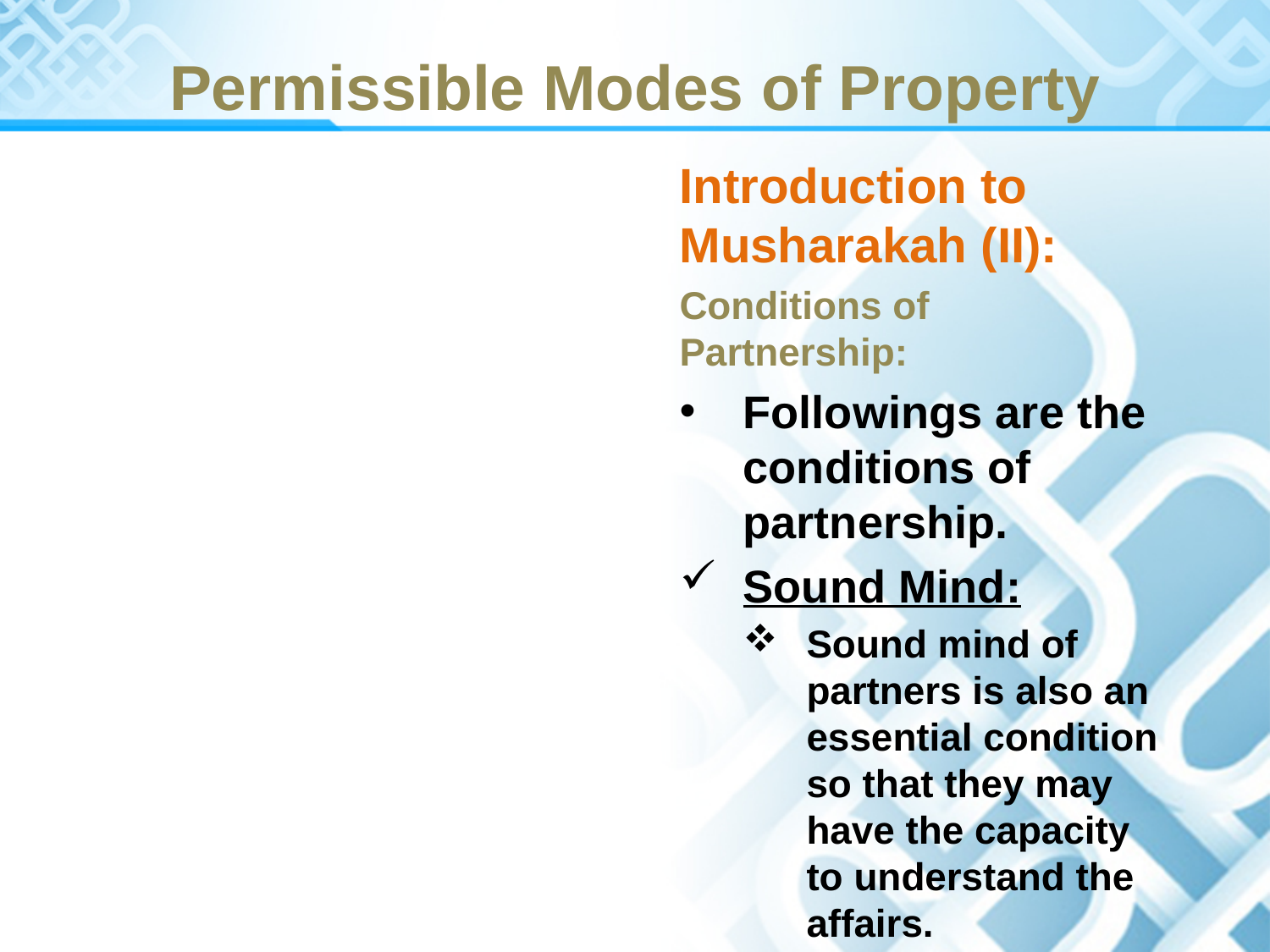

Permissible Modes of Property
Introduction to Musharakah (II):
Conditions of Partnership:
Followings are the conditions of partnership.
Sound Mind:
Sound mind of partners is also an essential condition so that they may have the capacity to understand the affairs.